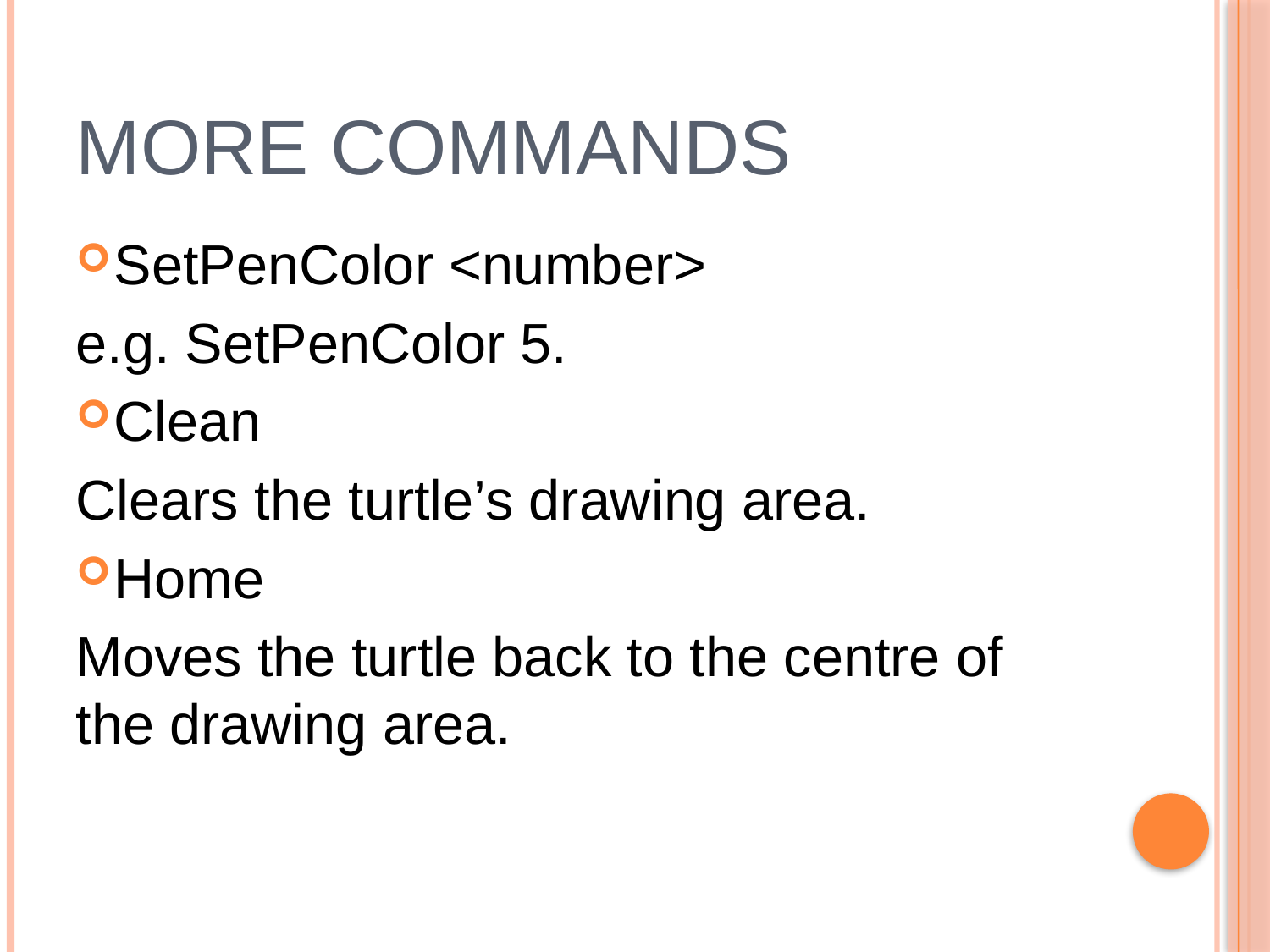

# More Commands
SetPenColor <number>
e.g. SetPenColor 5.
Clean
Clears the turtle’s drawing area.
Home
Moves the turtle back to the centre of the drawing area.